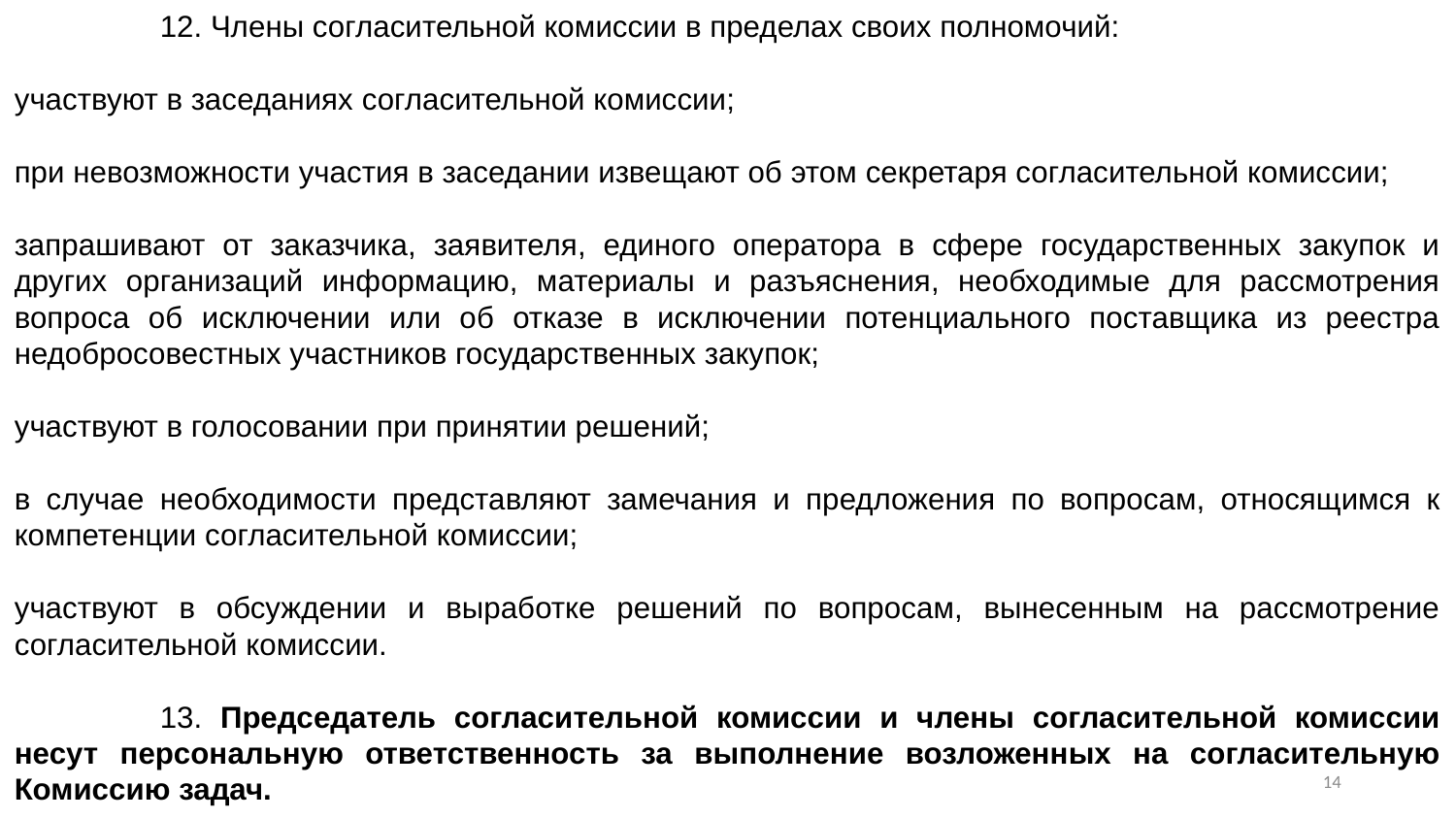

12. Члены согласительной комиссии в пределах своих полномочий:

участвуют в заседаниях согласительной комиссии;

при невозможности участия в заседании извещают об этом секретаря согласительной комиссии;

запрашивают от заказчика, заявителя, единого оператора в сфере государственных закупок и других организаций информацию, материалы и разъяснения, необходимые для рассмотрения вопроса об исключении или об отказе в исключении потенциального поставщика из реестра недобросовестных участников государственных закупок;

участвуют в голосовании при принятии решений;

в случае необходимости представляют замечания и предложения по вопросам, относящимся к компетенции согласительной комиссии;

участвуют в обсуждении и выработке решений по вопросам, вынесенным на рассмотрение согласительной комиссии.

	13. Председатель согласительной комиссии и члены согласительной комиссии несут персональную ответственность за выполнение возложенных на согласительную Комиссию задач.

14